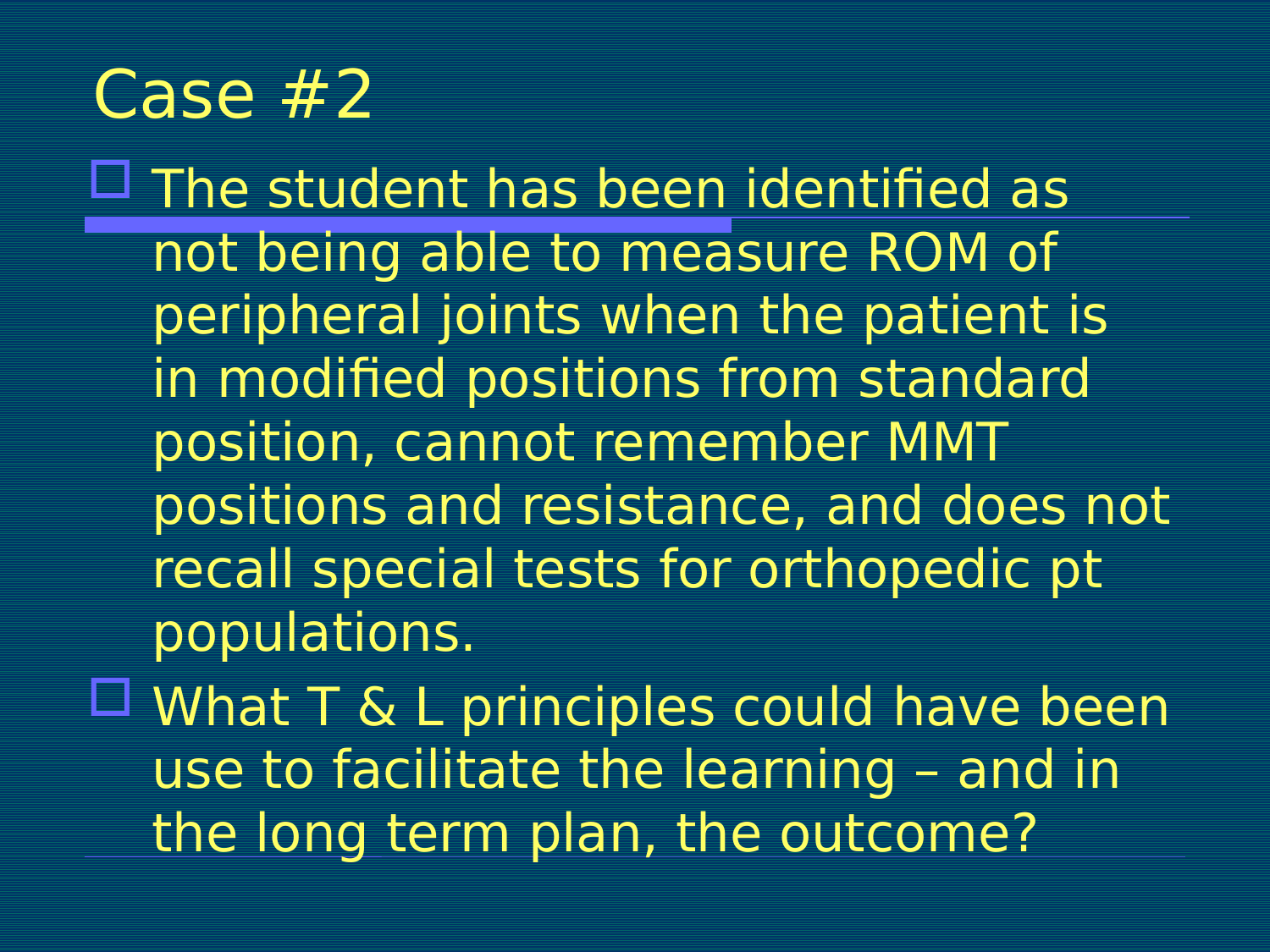

# Case #2
The student has been identified as not being able to measure ROM of peripheral joints when the patient is in modified positions from standard position, cannot remember MMT positions and resistance, and does not recall special tests for orthopedic pt populations.
What T & L principles could have been use to facilitate the learning – and in the long term plan, the outcome?